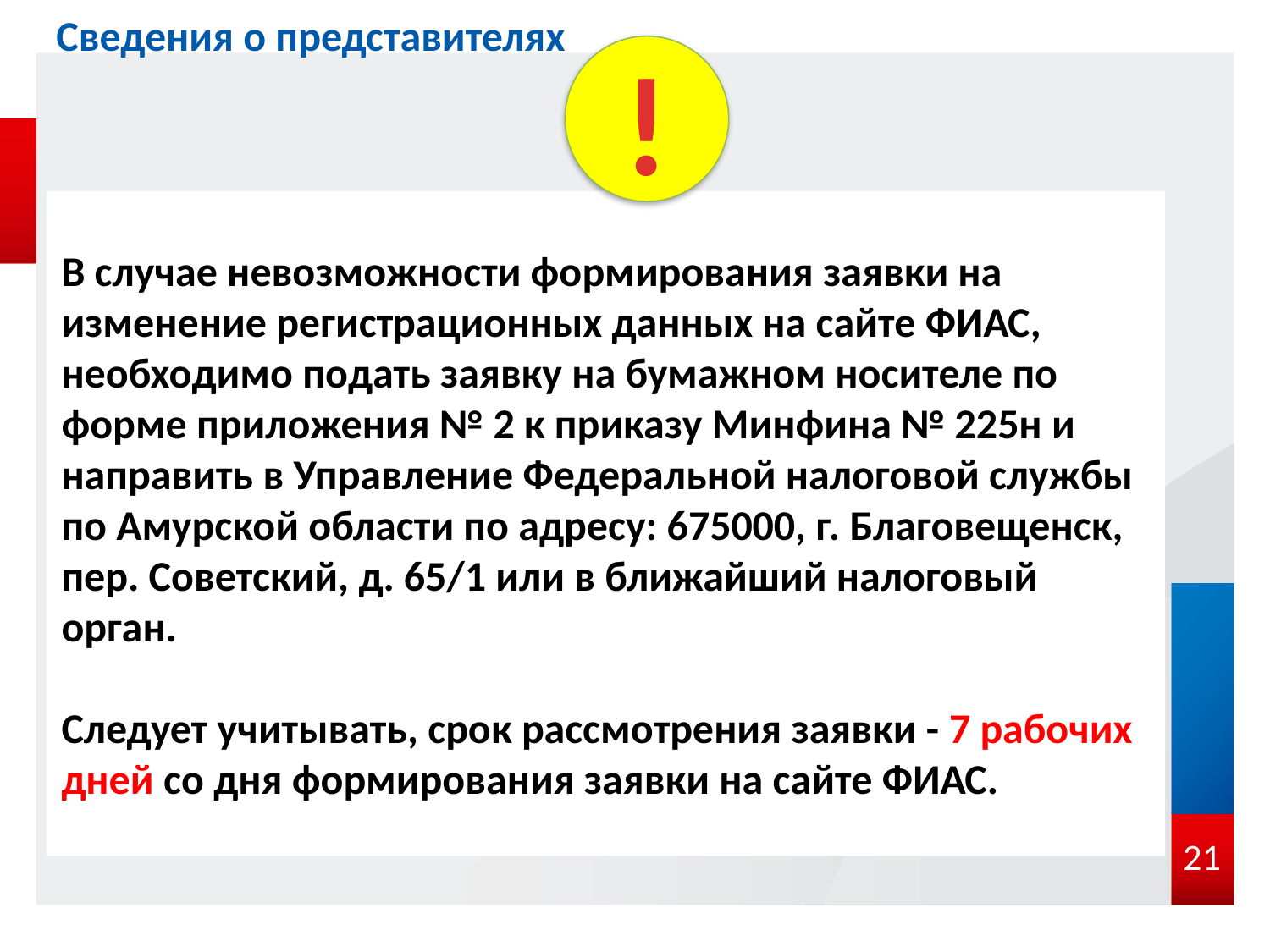

# Сведения о представителях
!
В случае невозможности формирования заявки на изменение регистрационных данных на сайте ФИАС, необходимо подать заявку на бумажном носителе по форме приложения № 2 к приказу Минфина № 225н и направить в Управление Федеральной налоговой службы по Амурской области по адресу: 675000, г. Благовещенск, пер. Советский, д. 65/1 или в ближайший налоговый орган.

Следует учитывать, срок рассмотрения заявки - 7 рабочих дней со дня формирования заявки на сайте ФИАС.
21